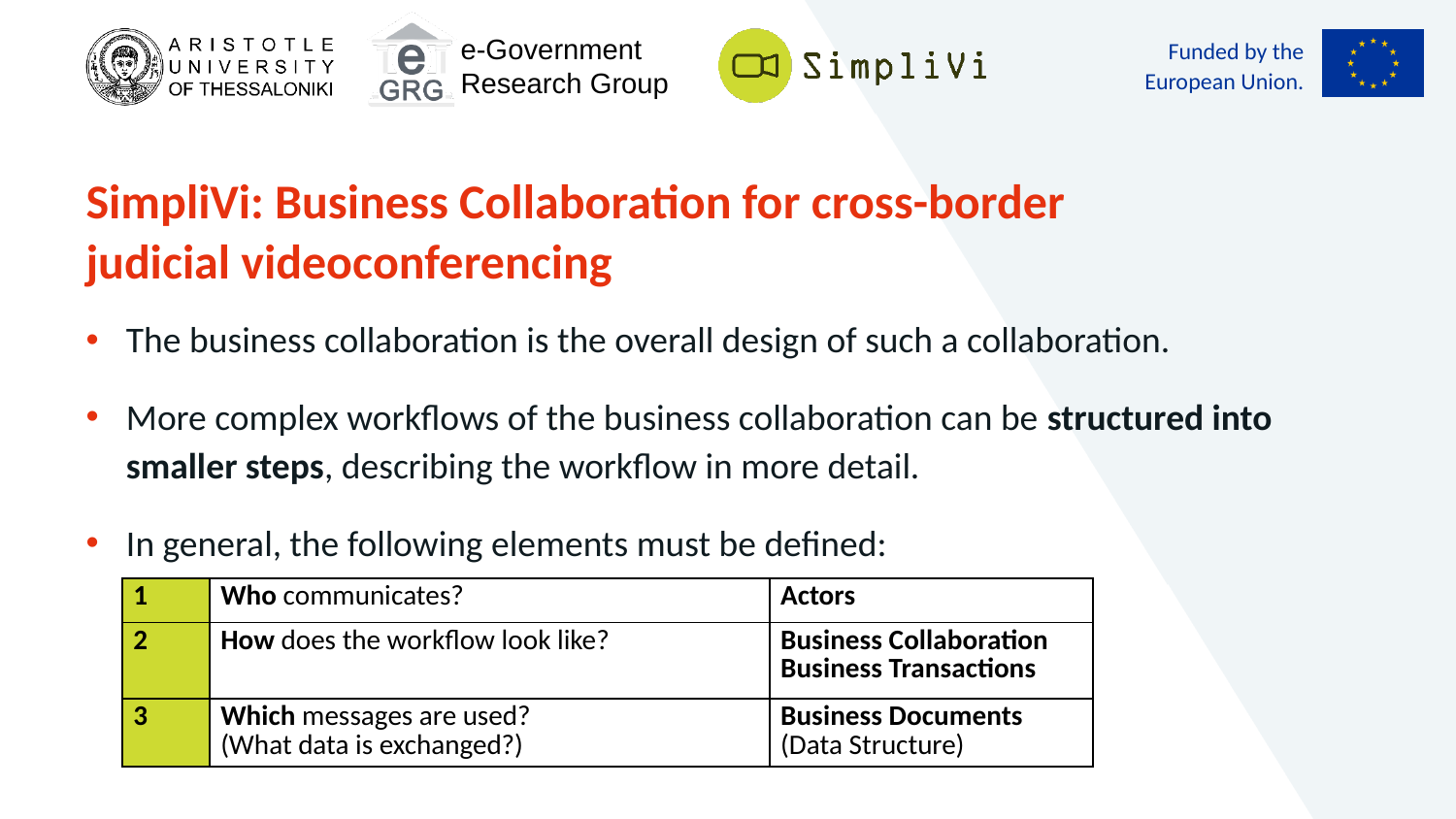

# SimpliVi: Business Collaboration for cross-border judicial videoconferencing
The business collaboration is the overall design of such a collaboration.
More complex workflows of the business collaboration can be structured into smaller steps, describing the workflow in more detail.
In general, the following elements must be defined:

| 1 | Who communicates? | Actors |
| --- | --- | --- |
| 2 | How does the workflow look like? | Business Collaboration Business Transactions |
| 3 | Which messages are used? (What data is exchanged?) | Business Documents (Data Structure) |